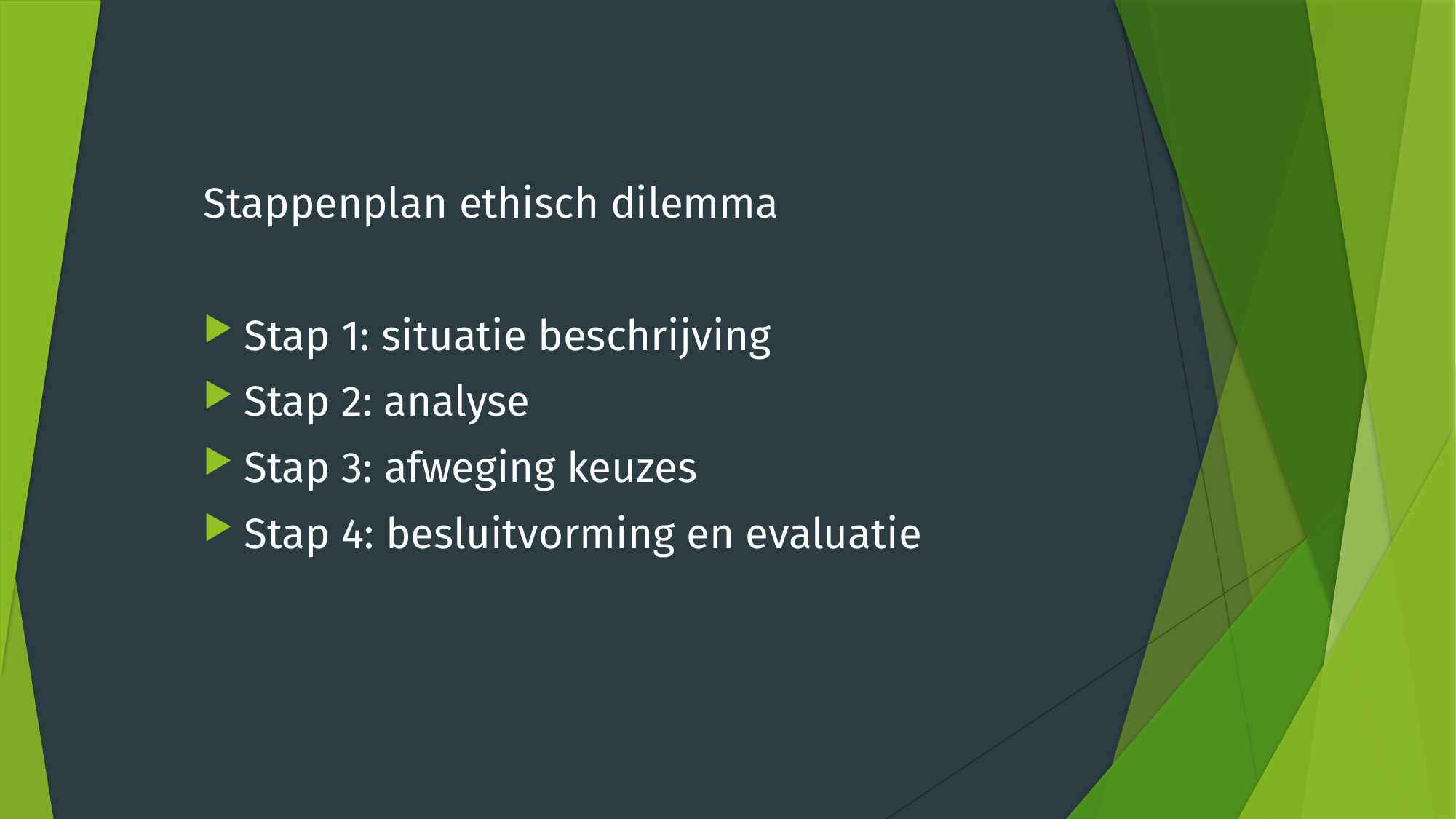

Stappenplan ethisch dilemma

Stap 1: situatie beschrijving
Stap 2: analyse
Stap 3: afweging keuzes
Stap 4: besluitvorming en evaluatie